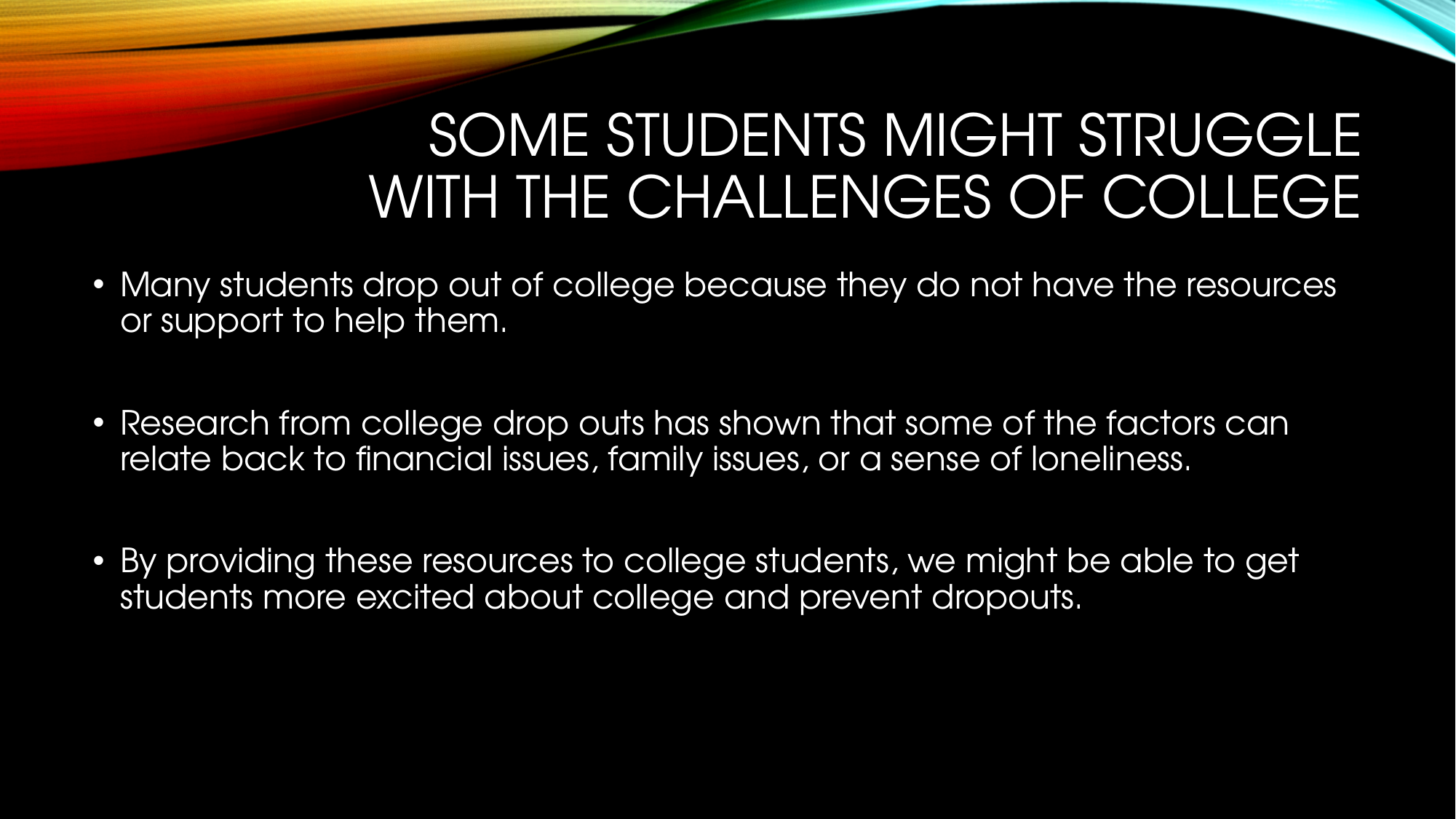

# Some students might struggle with the challenges of college
Many students drop out of college because they do not have the resources or support to help them.

Research from college drop outs has shown that some of the factors can relate back to financial issues, family issues, or a sense of loneliness.

By providing these resources to college students, we might be able to get students more excited about college and prevent dropouts.